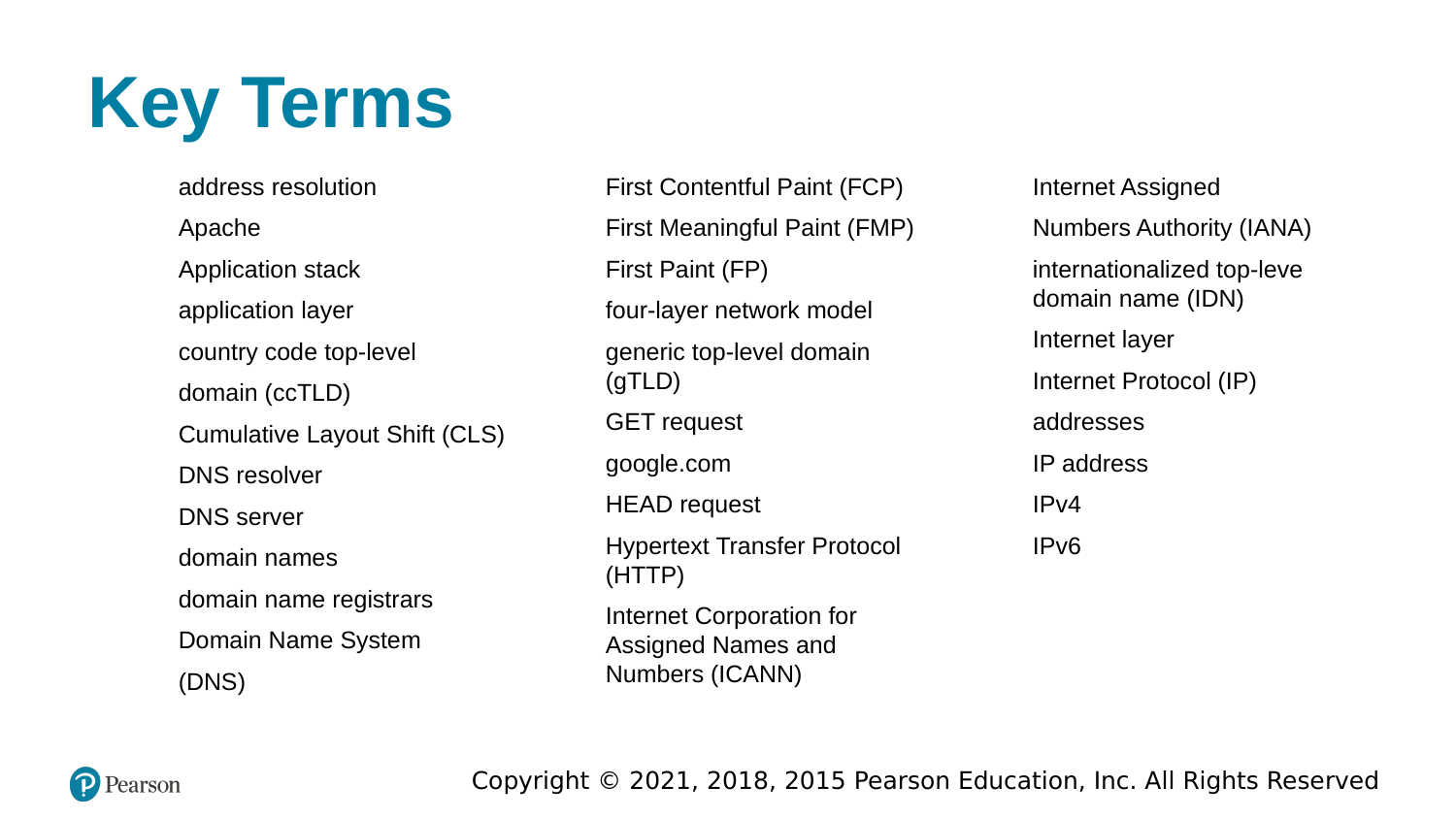

# Key Terms
address resolution
Apache
Application stack
application layer
country code top-level
domain (ccTLD)
Cumulative Layout Shift (CLS)
DNS resolver
DNS server
domain names
domain name registrars
Domain Name System
(DNS)
First Contentful Paint (FCP)
First Meaningful Paint (FMP)
First Paint (FP)
four-layer network model
generic top-level domain (gTLD)
GET request
google.com
HEAD request
Hypertext Transfer Protocol (HTTP)
Internet Corporation for Assigned Names and Numbers (ICANN)
Internet Assigned
Numbers Authority (IANA)
internationalized top-leve domain name (IDN)
Internet layer
Internet Protocol (IP)
addresses
IP address
IPv4
IPv6